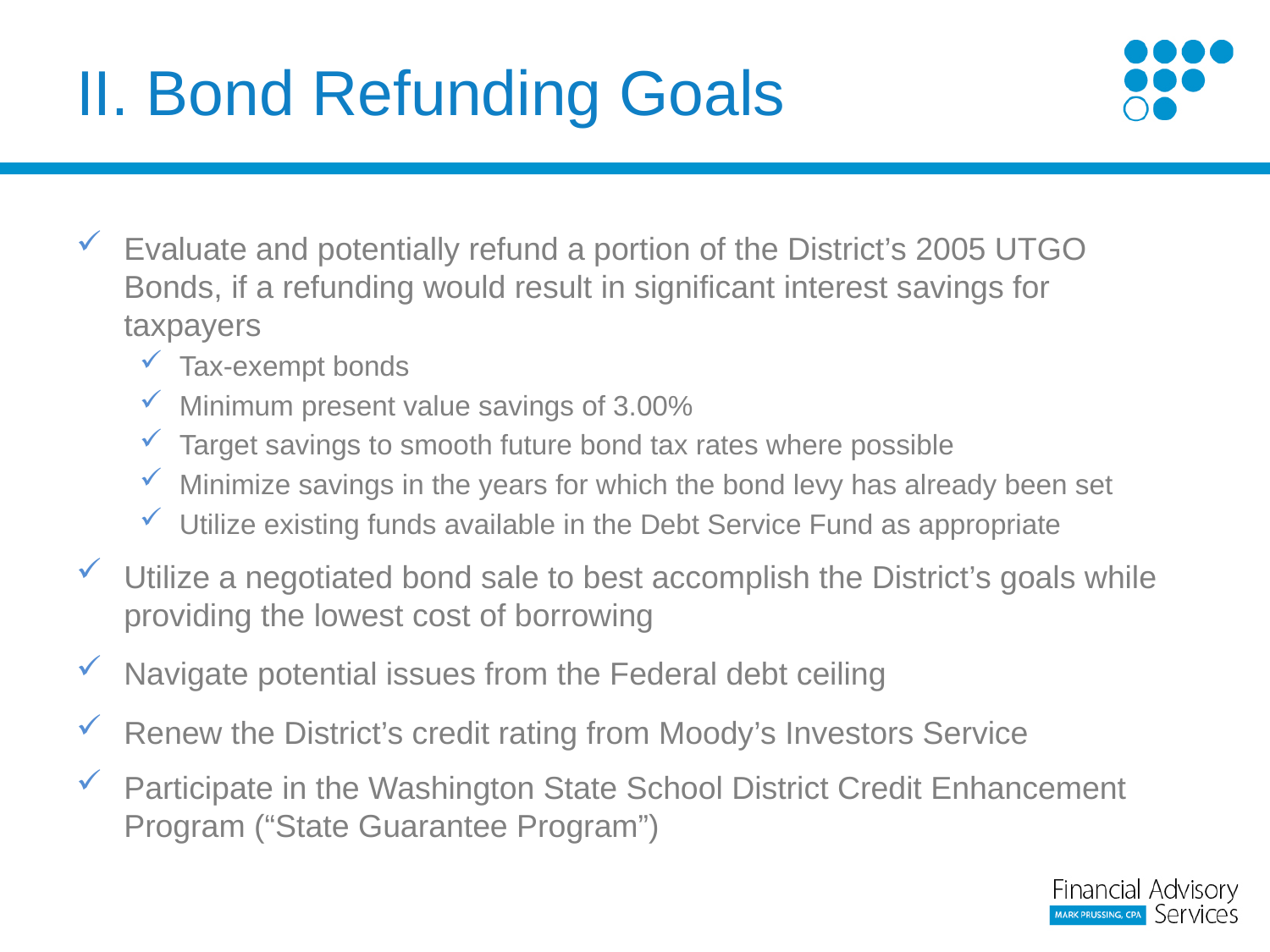

# II. Bond Refunding Goals
Evaluate and potentially refund a portion of the District’s 2005 UTGO Bonds, if a refunding would result in significant interest savings for taxpayers
Tax-exempt bonds
Minimum present value savings of 3.00%
Target savings to smooth future bond tax rates where possible
Minimize savings in the years for which the bond levy has already been set
Utilize existing funds available in the Debt Service Fund as appropriate
Utilize a negotiated bond sale to best accomplish the District’s goals while providing the lowest cost of borrowing
Navigate potential issues from the Federal debt ceiling
Renew the District’s credit rating from Moody’s Investors Service
Participate in the Washington State School District Credit Enhancement Program (“State Guarantee Program”)